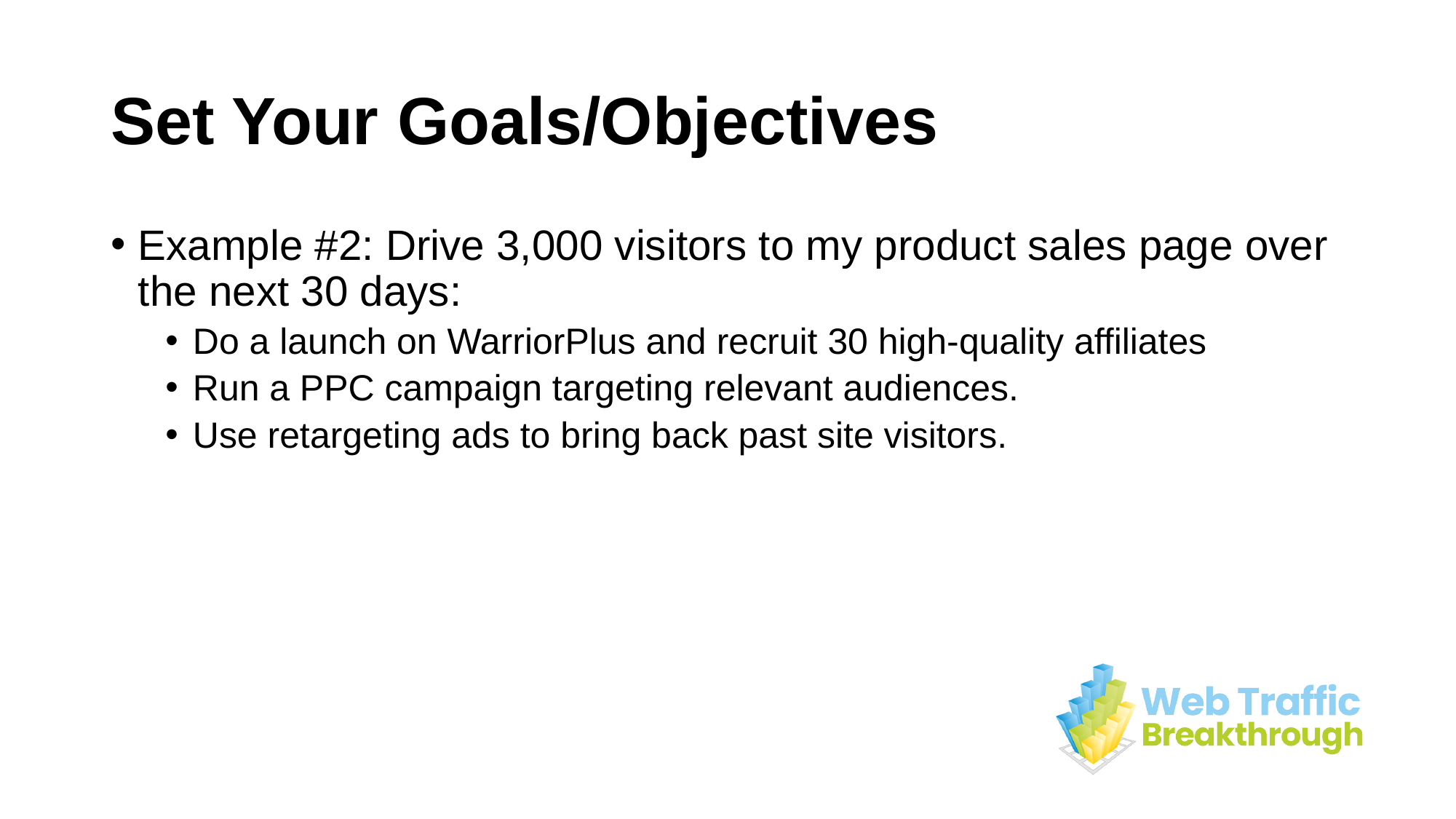

# Set Your Goals/Objectives
Example #2: Drive 3,000 visitors to my product sales page over the next 30 days:
Do a launch on WarriorPlus and recruit 30 high-quality affiliates
Run a PPC campaign targeting relevant audiences.
Use retargeting ads to bring back past site visitors.